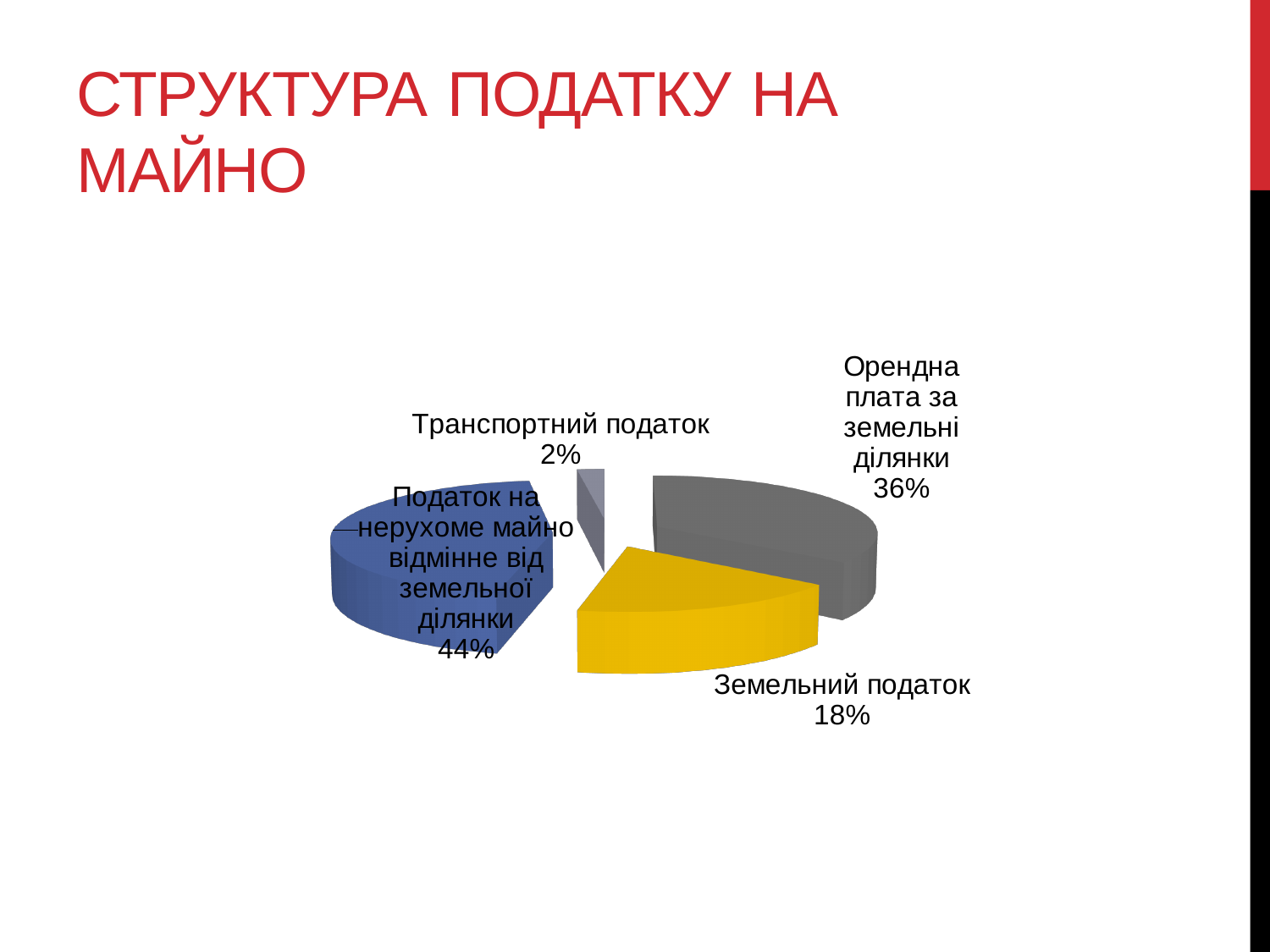

# Структура податку на майно

[unsupported chart]